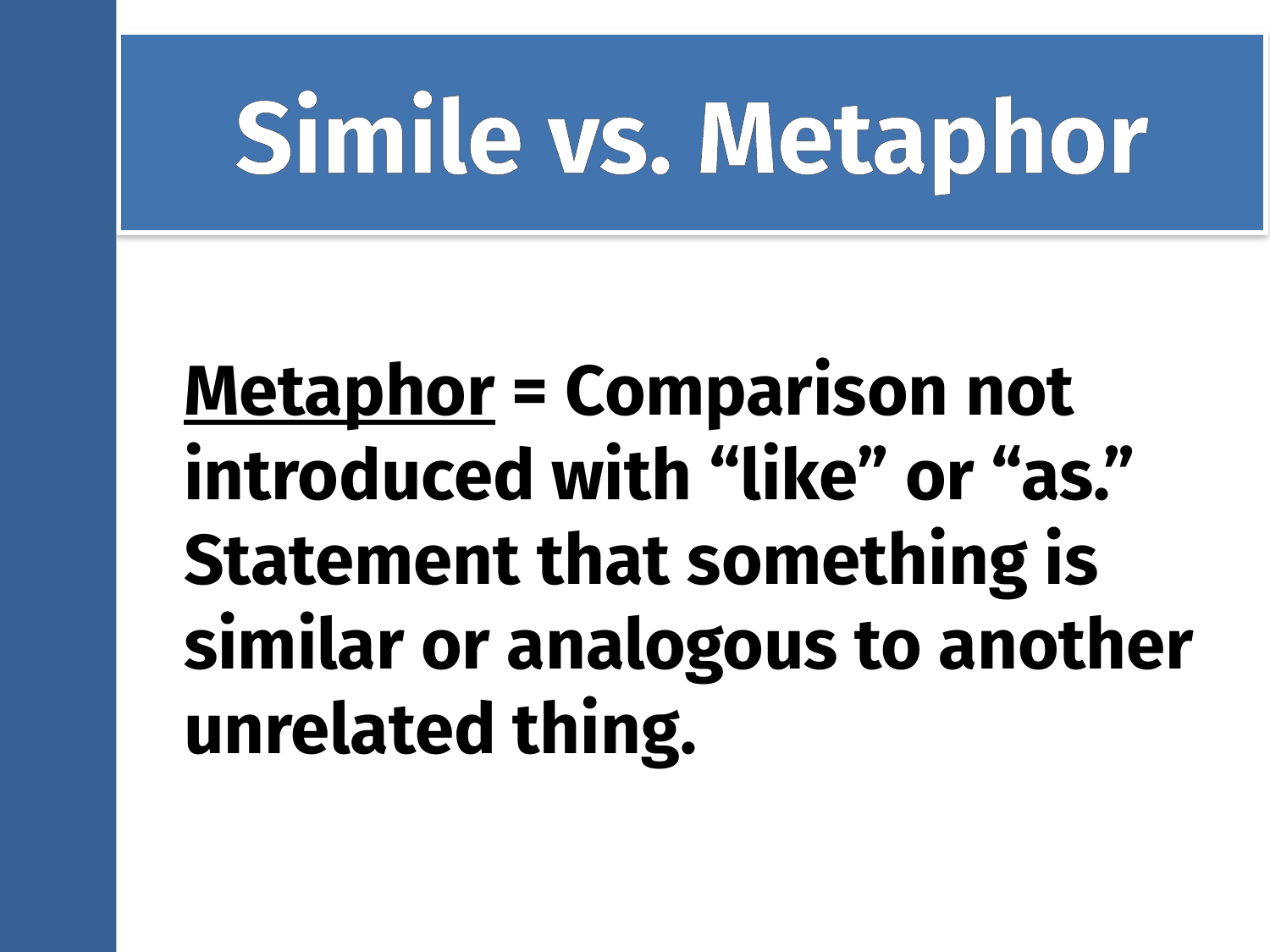

# Simile vs. Metaphor
Metaphor = Comparison not introduced with “like” or “as.”  Statement that something is similar or analogous to another unrelated thing.